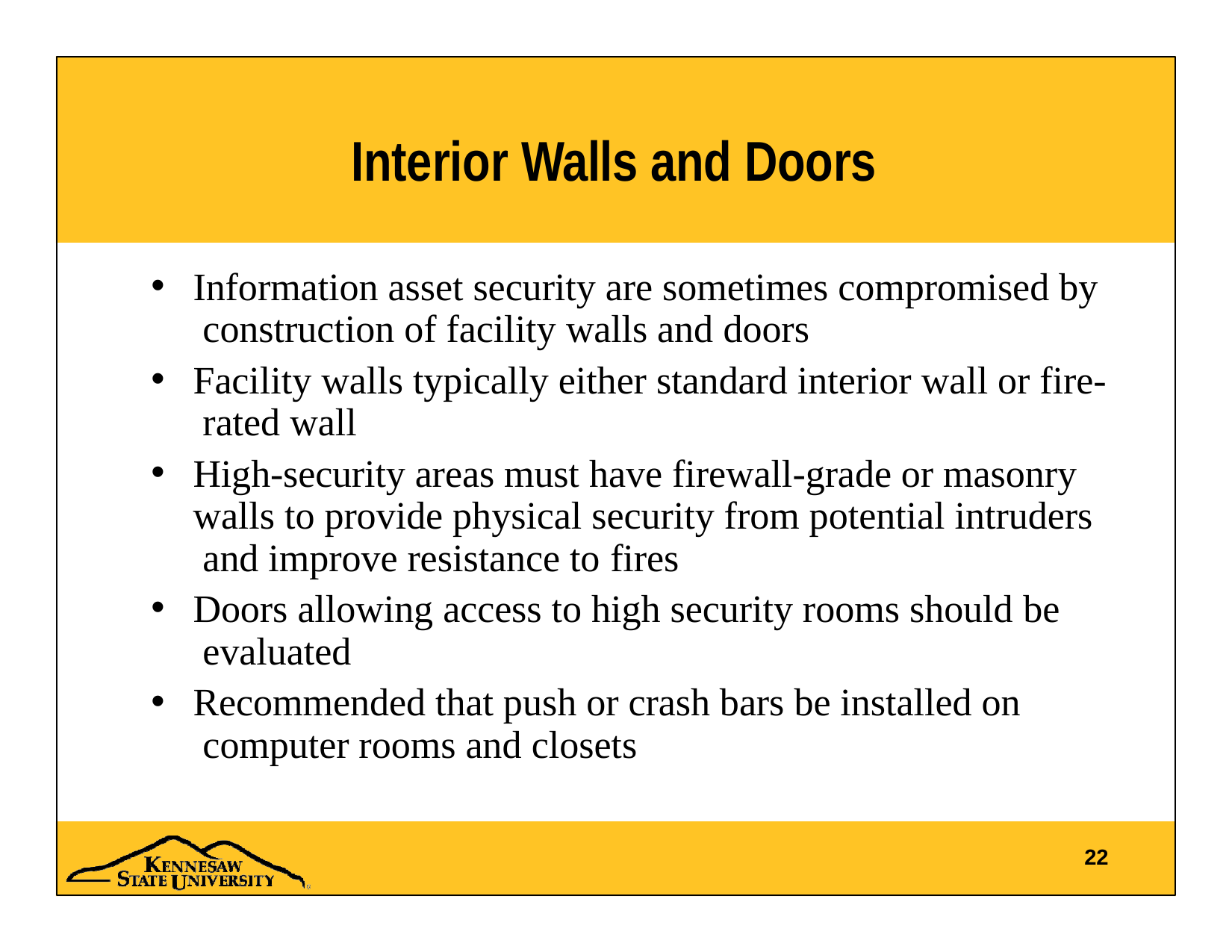

# Interior Walls and Doors
Information asset security are sometimes compromised by  construction of facility walls and doors
Facility walls typically either standard interior wall or fire-  rated wall
High-security areas must have firewall-grade or masonry  walls to provide physical security from potential intruders  and improve resistance to fires
Doors allowing access to high security rooms should be  evaluated
Recommended that push or crash bars be installed on  computer rooms and closets

22